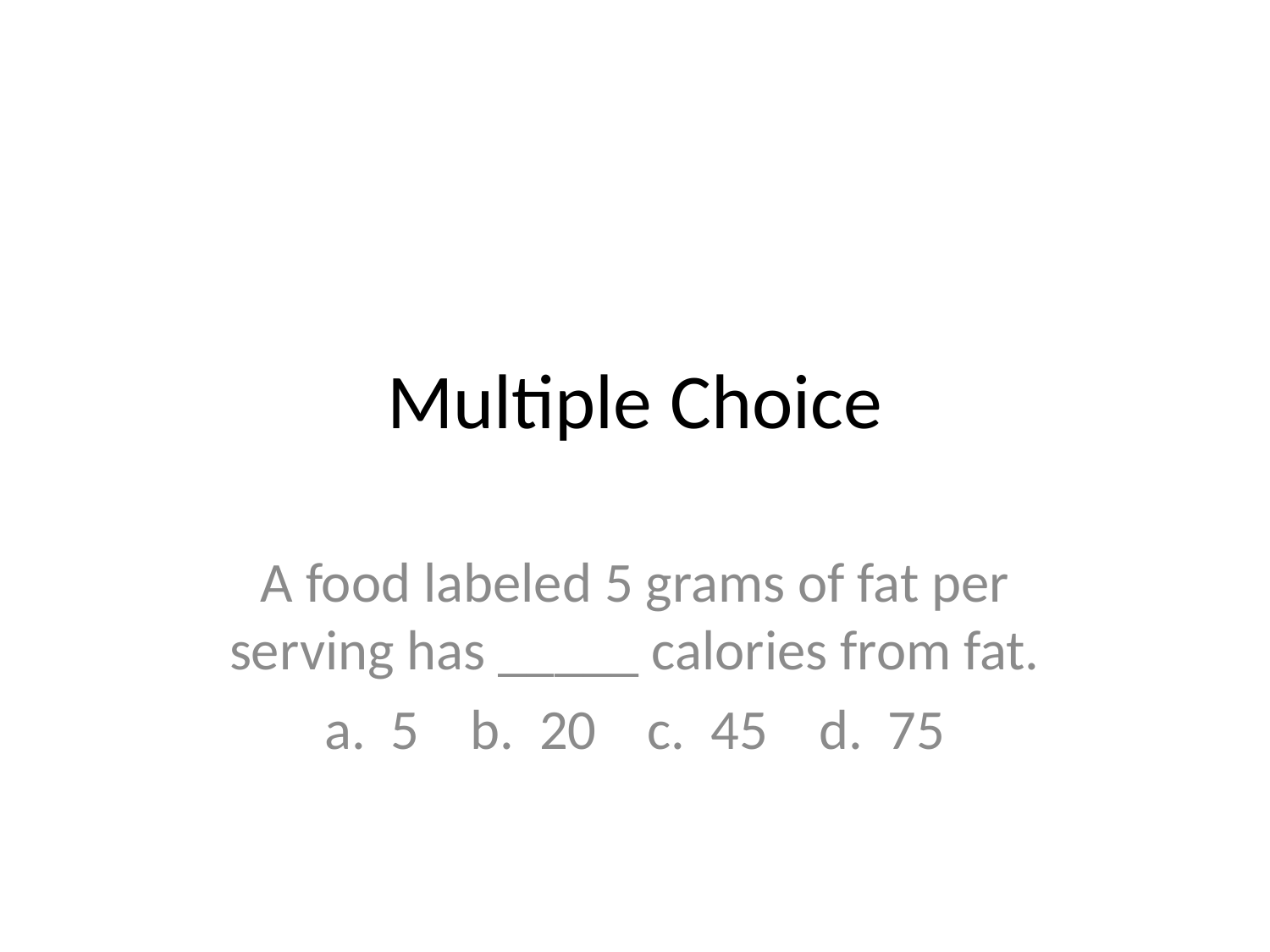

# Multiple Choice
A food labeled 5 grams of fat per serving has _____ calories from fat.
a.  5    b.  20    c.  45    d.  75